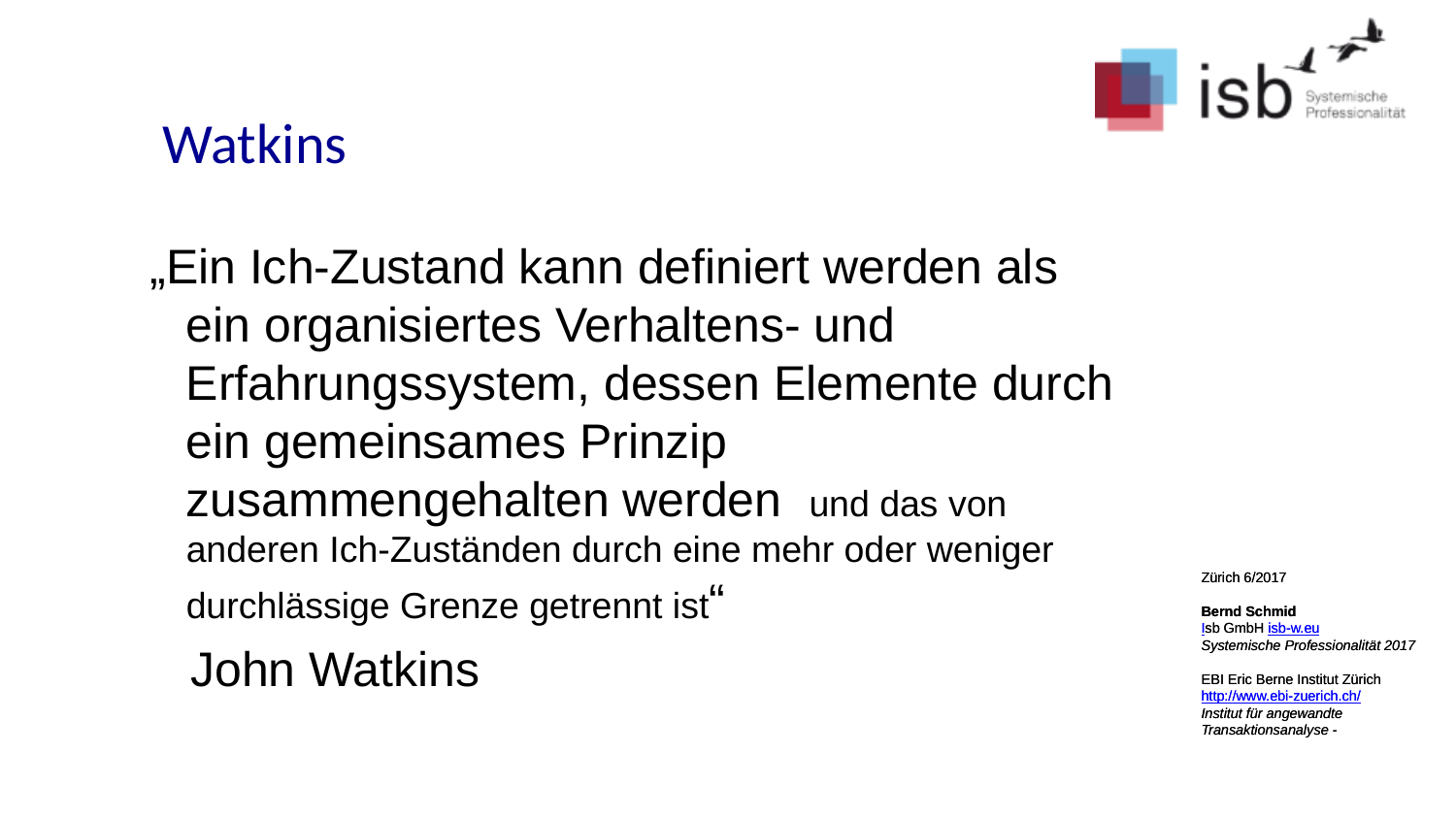

#
  Watkins
„Ein Ich-Zustand kann definiert werden als ein organisiertes Verhaltens- und Erfahrungssystem, dessen Elemente durch ein gemeinsames Prinzip zusammengehalten werden  und das von anderen Ich-Zuständen durch eine mehr oder weniger durchlässige Grenze getrennt ist“
   John Watkins

Zürich 6/2017
Bernd Schmid
Isb GmbH isb-w.eu
Systemische Professionalität 2017

EBI Eric Berne Institut Zürich
http://www.ebi-zuerich.ch/
Institut für angewandte Transaktionsanalyse -